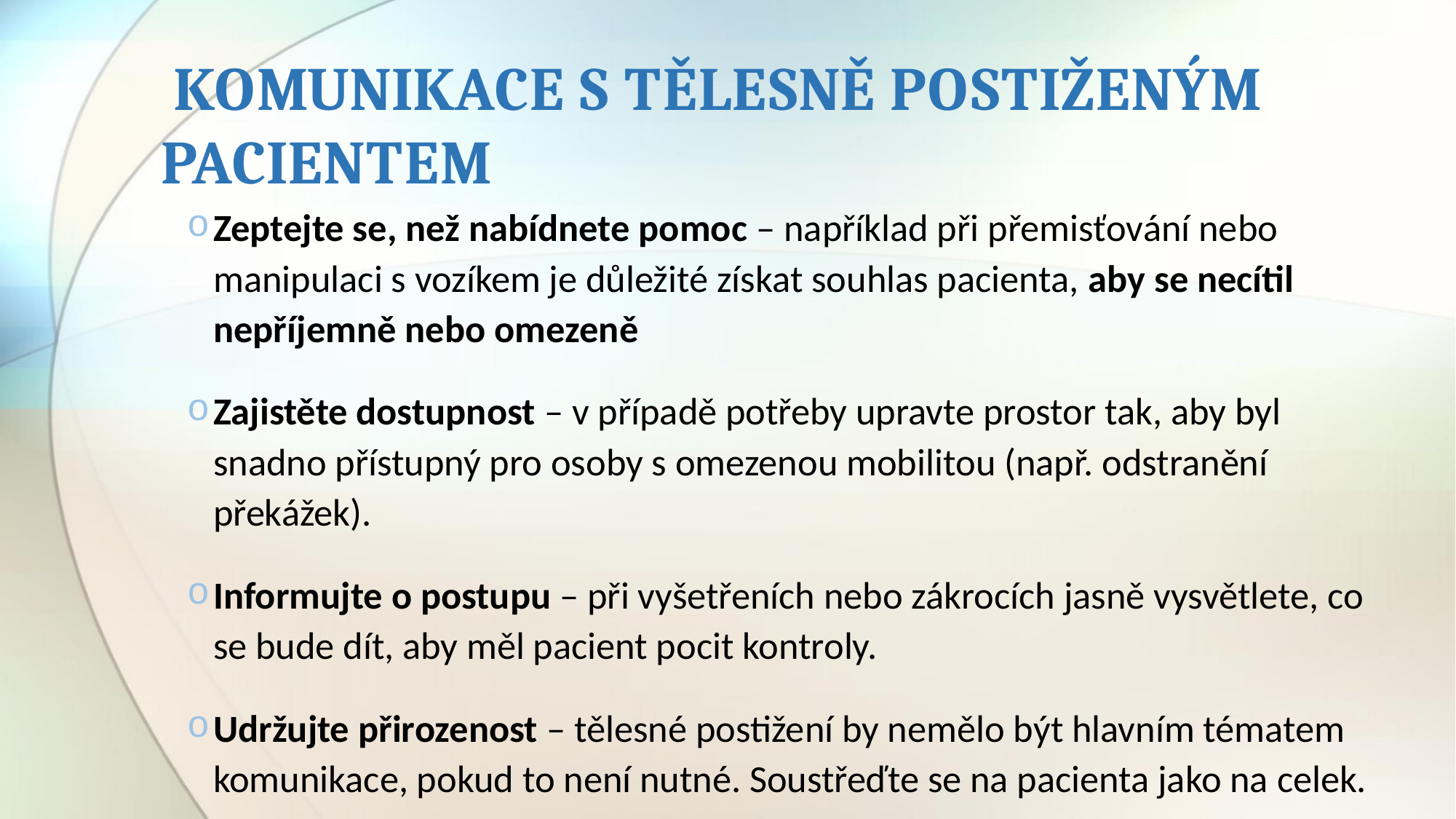

# KOMUNIKACE S TĚLESNĚ POSTIŽENÝM PACIENTEM
Zeptejte se, než nabídnete pomoc – například při přemisťování nebo manipulaci s vozíkem je důležité získat souhlas pacienta, aby se necítil nepříjemně nebo omezeně
Zajistěte dostupnost – v případě potřeby upravte prostor tak, aby byl snadno přístupný pro osoby s omezenou mobilitou (např. odstranění překážek).
Informujte o postupu – při vyšetřeních nebo zákrocích jasně vysvětlete, co se bude dít, aby měl pacient pocit kontroly.
Udržujte přirozenost – tělesné postižení by nemělo být hlavním tématem komunikace, pokud to není nutné. Soustřeďte se na pacienta jako na celek.